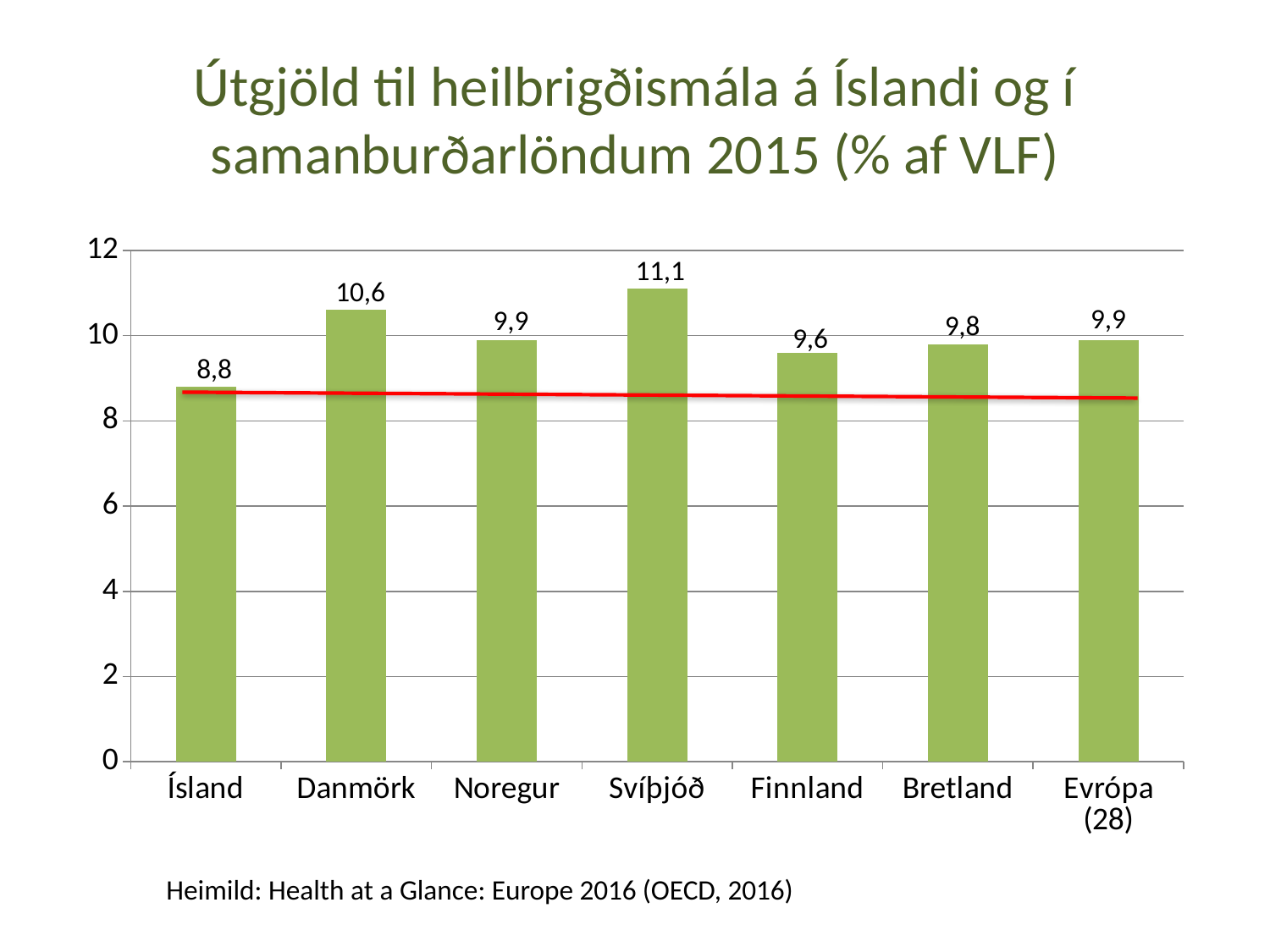

# Útgjöld til heilbrigðismála á Íslandi og í samanburðarlöndum 2015 (% af VLF)

### Chart

| Category | Series 1 |
|---|---|
| Ísland | 8.8 |
| Danmörk | 10.6 |
| Noregur | 9.9 |
| Svíþjóð | 11.1 |
| Finnland | 9.6 |
| Bretland | 9.8 |
| Evrópa (28) | 9.9 |
11,1
10,6
9,9
9,9
9,8
9,6
8,8
Heimild: Health at a Glance: Europe 2016 (OECD, 2016)